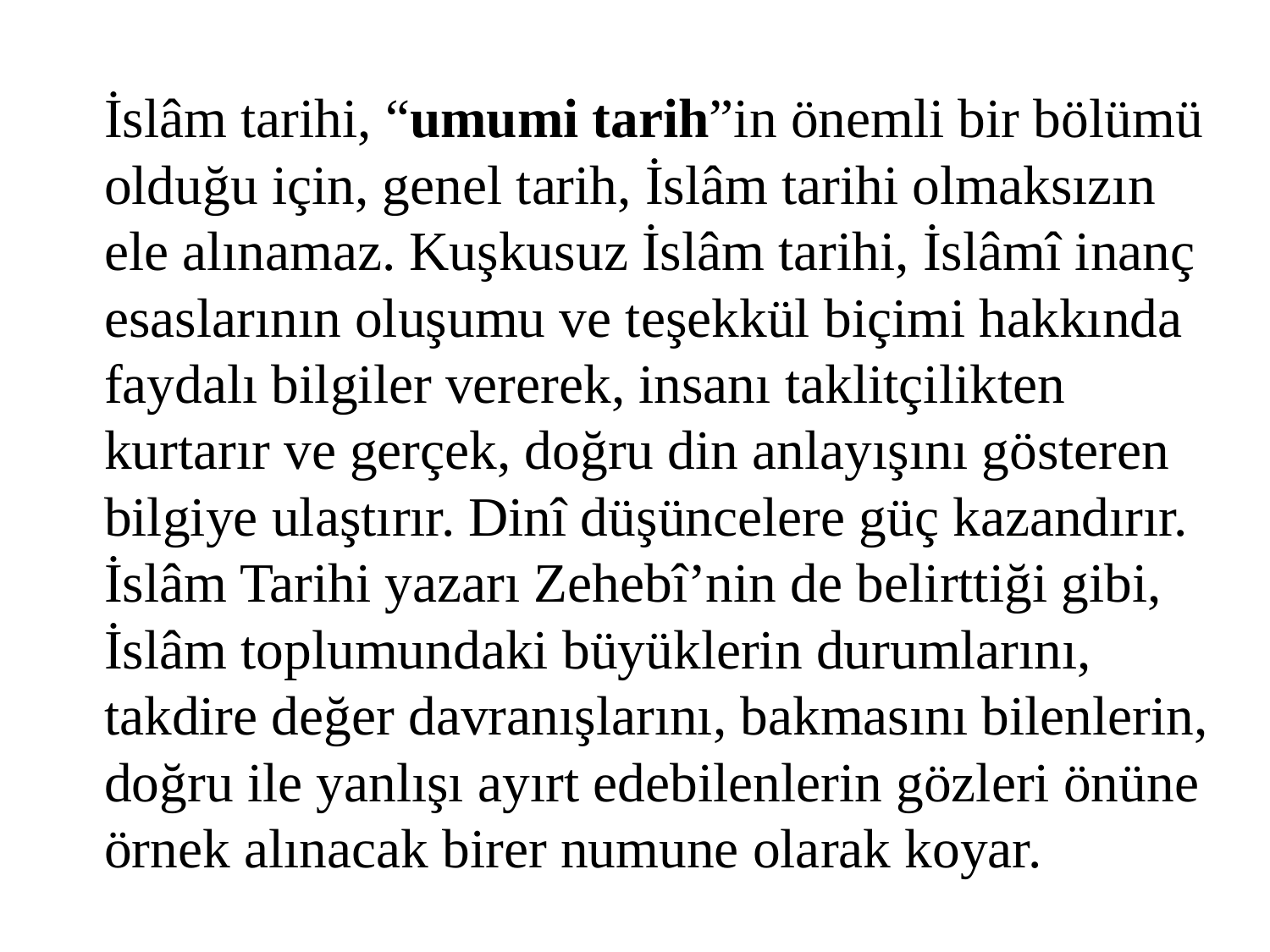

İslâm tarihi, “umumi tarih”in önemli bir bölümü olduğu için, genel tarih, İslâm tarihi olmaksızın ele alınamaz. Kuşkusuz İslâm tarihi, İslâmî inanç esaslarının oluşumu ve teşekkül biçimi hakkında faydalı bilgiler vererek, insanı taklitçilikten kurtarır ve gerçek, doğru din anlayışını gösteren bilgiye ulaştırır. Dinî düşüncelere güç kazandırır. İslâm Tarihi yazarı Zehebî’nin de belirttiği gibi, İslâm toplumundaki büyüklerin durumlarını, takdire değer davranışlarını, bakmasını bilenlerin, doğru ile yanlışı ayırt edebilenlerin gözleri önüne örnek alınacak birer numune olarak koyar.